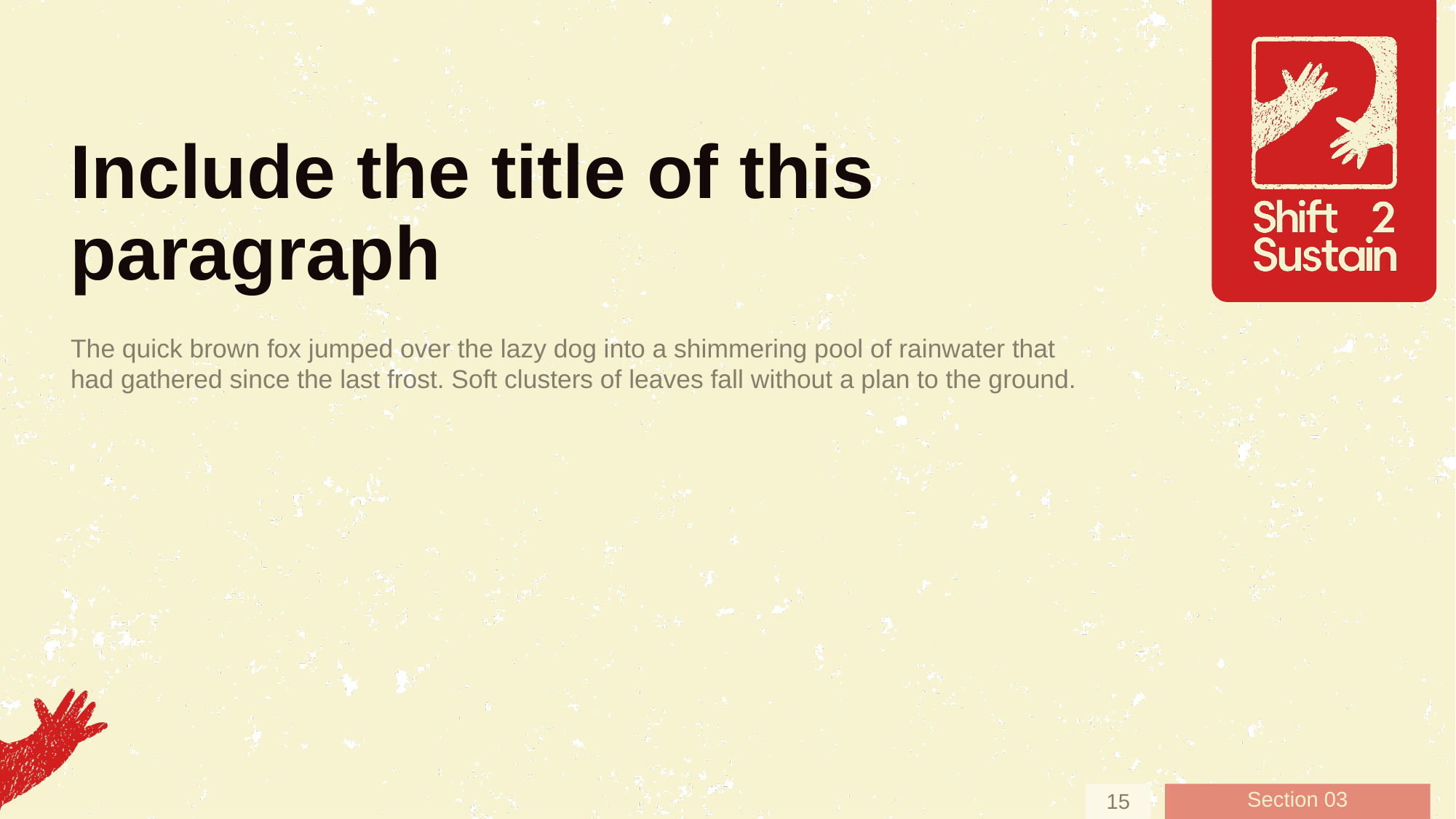

# Include the title of this paragraph
The quick brown fox jumped over the lazy dog into a shimmering pool of rainwater that had gathered since the last frost. Soft clusters of leaves fall without a plan to the ground.

15
Section 03